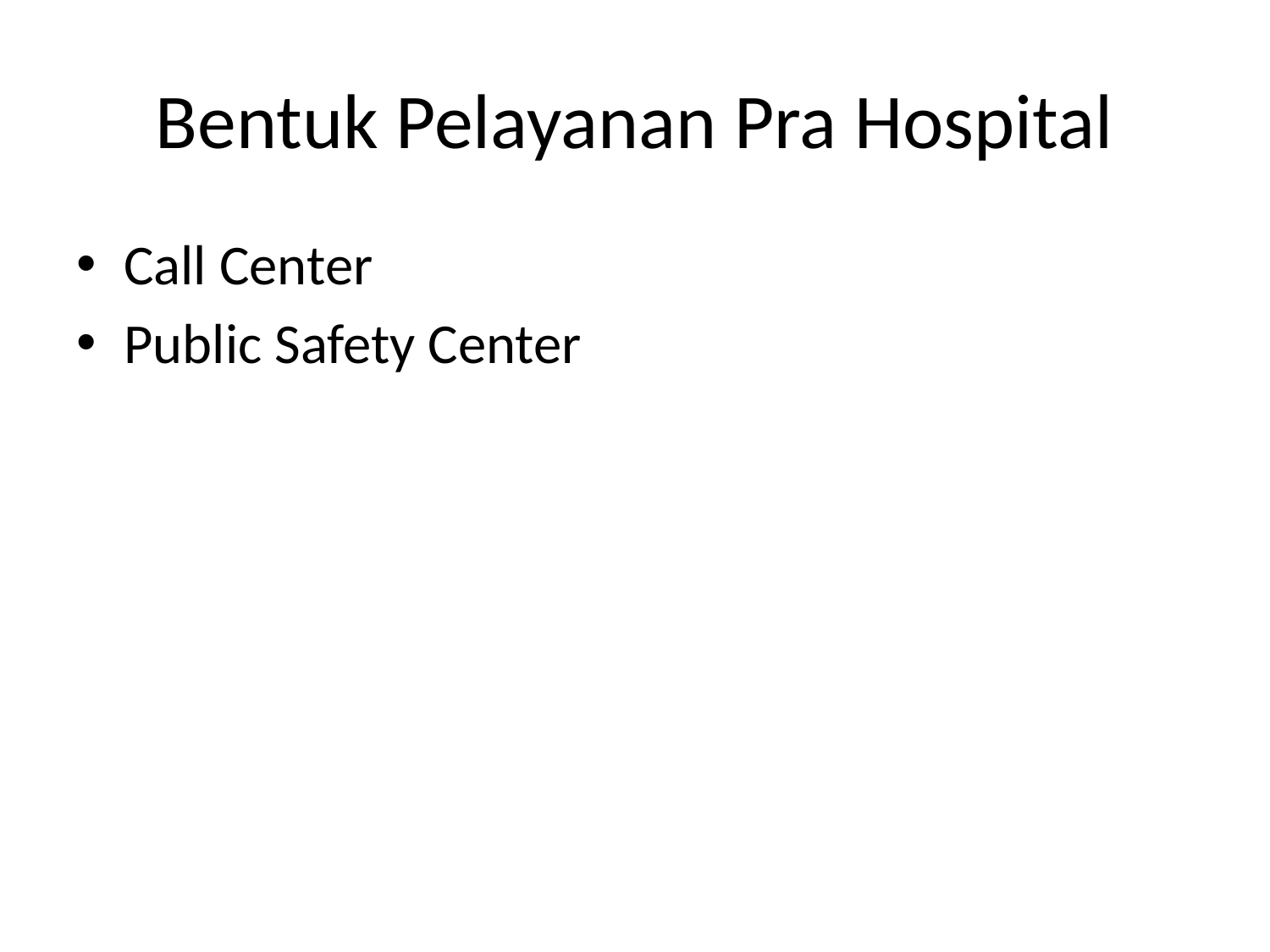

# Bentuk Pelayanan Pra Hospital
Call Center
Public Safety Center